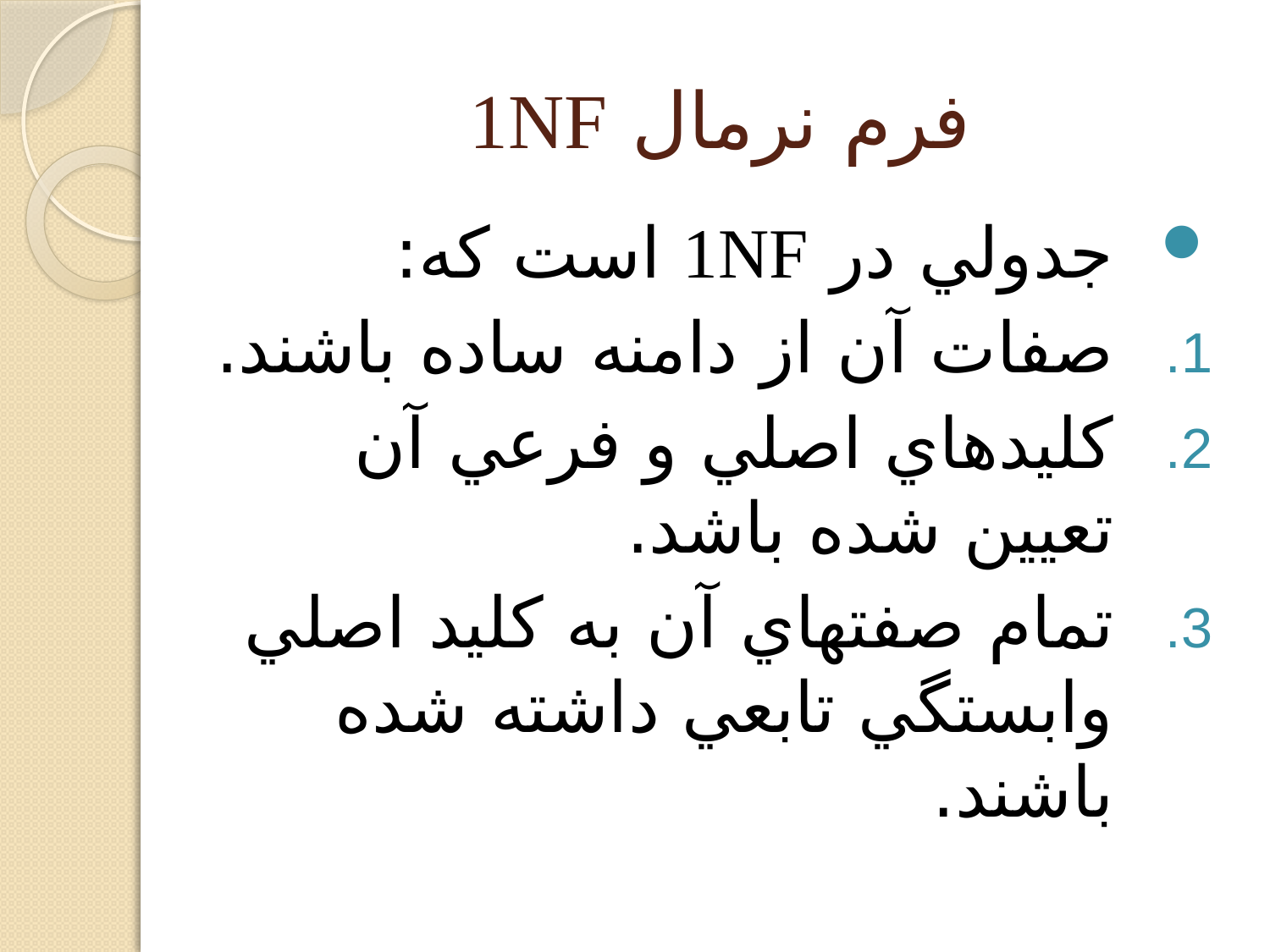

# فرم نرمال 1NF
جدولي در 1NF است که:
صفات آن از دامنه ساده باشند.
کليدهاي اصلي و فرعي آن تعيين شده باشد.
تمام صفتهاي آن به کليد اصلي وابستگي تابعي داشته شده باشند.